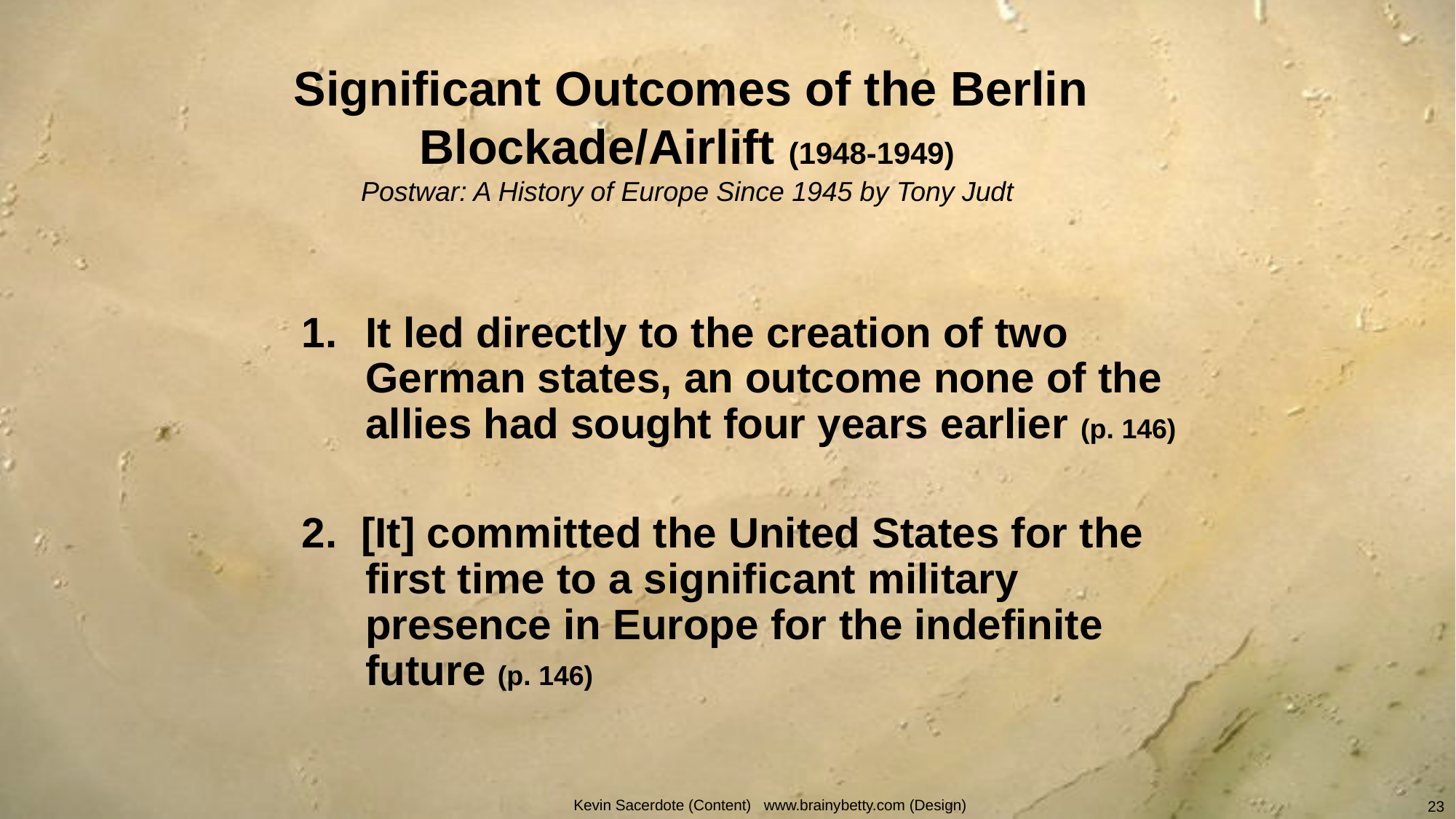

# Significant Outcomes of the Berlin Blockade/Airlift (1948-1949) Postwar: A History of Europe Since 1945 by Tony Judt

It led directly to the creation of two German states, an outcome none of the allies had sought four years earlier (p. 146)

2.  [It] committed the United States for the first time to a significant military presence in Europe for the indefinite future (p. 146)

Kevin Sacerdote (Content)   www.brainybetty.com (Design)
23